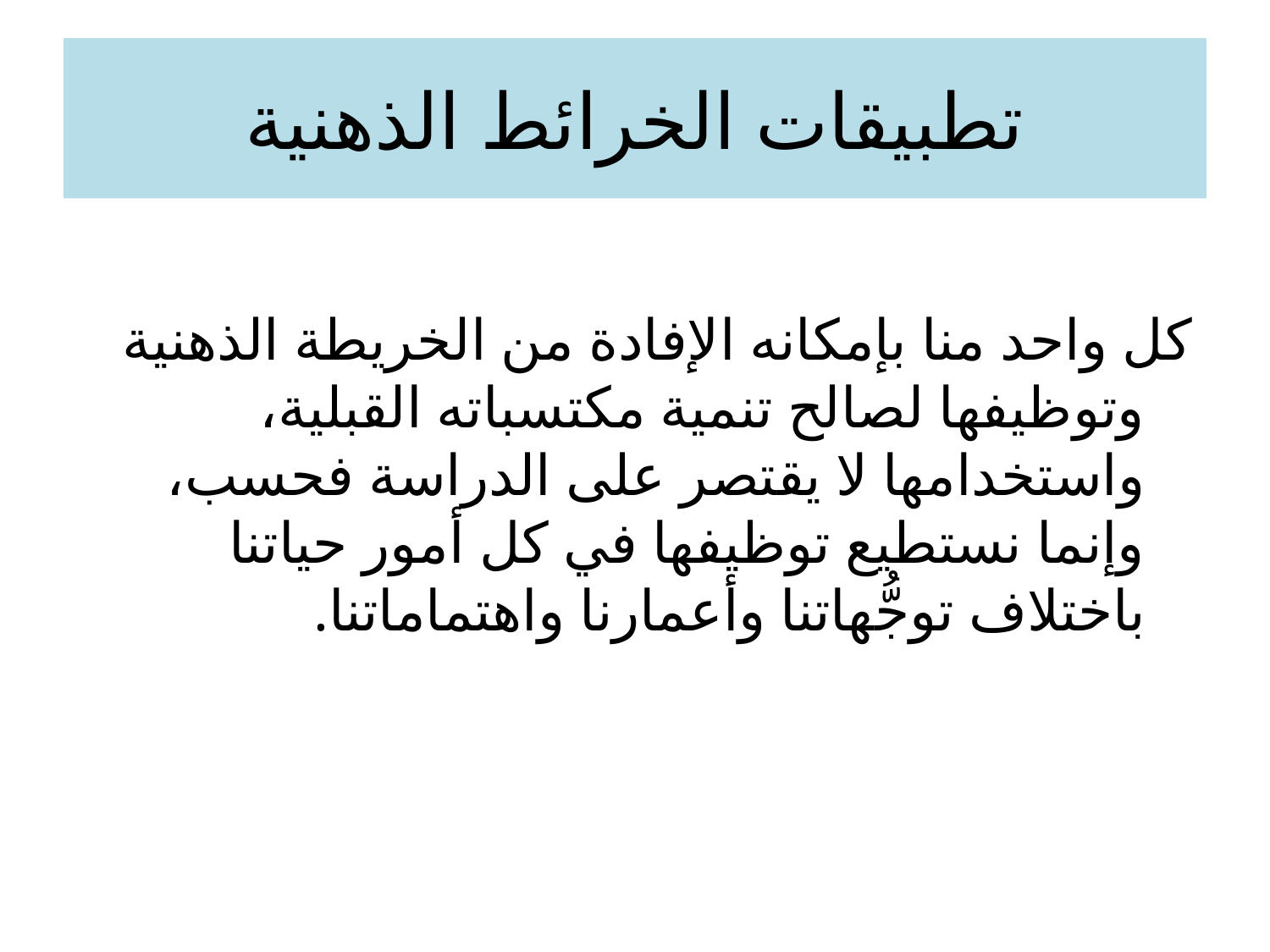

# تطبيقات الخرائط الذهنية

كل واحد منا بإمكانه الإفادة من الخريطة الذهنية وتوظيفها لصالح تنمية مكتسباته القبلية، واستخدامها لا يقتصر على الدراسة فحسب، وإنما نستطيع توظيفها في كل أمور حياتنا باختلاف توجُّهاتنا وأعمارنا واهتماماتنا.